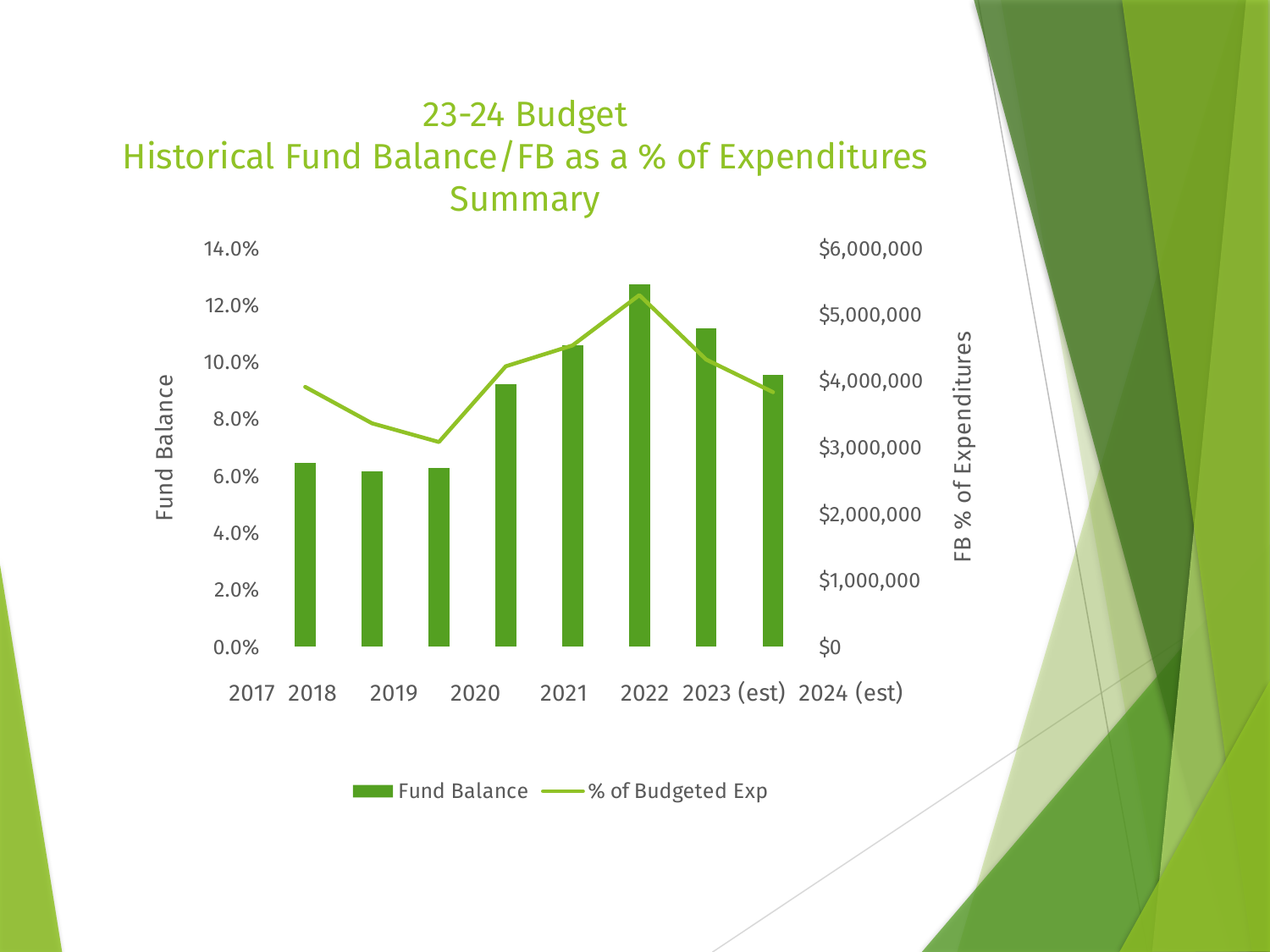

# 23-24 Budget Historical Fund Balance/FB as a % of Expenditures Summary

### Chart

| Category | Fund Balance | % of Budgeted Exp |
|---|---|---|
| 2017 | 2764560.0 | 0.09132889830403489 |
| 2018 | 2636629.0 | 0.07853269793813875 |
| 2019 | 2695935.0 | 0.07195216069461344 |
| 2020 | 3953697.0 | 0.09856101359398645 |
| 2021 | 4542036.0 | 0.10588956989708814 |
| 2022 | 5456894.0 | 0.12357912665657164 |
| 2023 (Est) | 4800000.0 | 0.1009246824536279 |
| 2024 (Est) | 4090881.0 | 0.0894740074493707 |